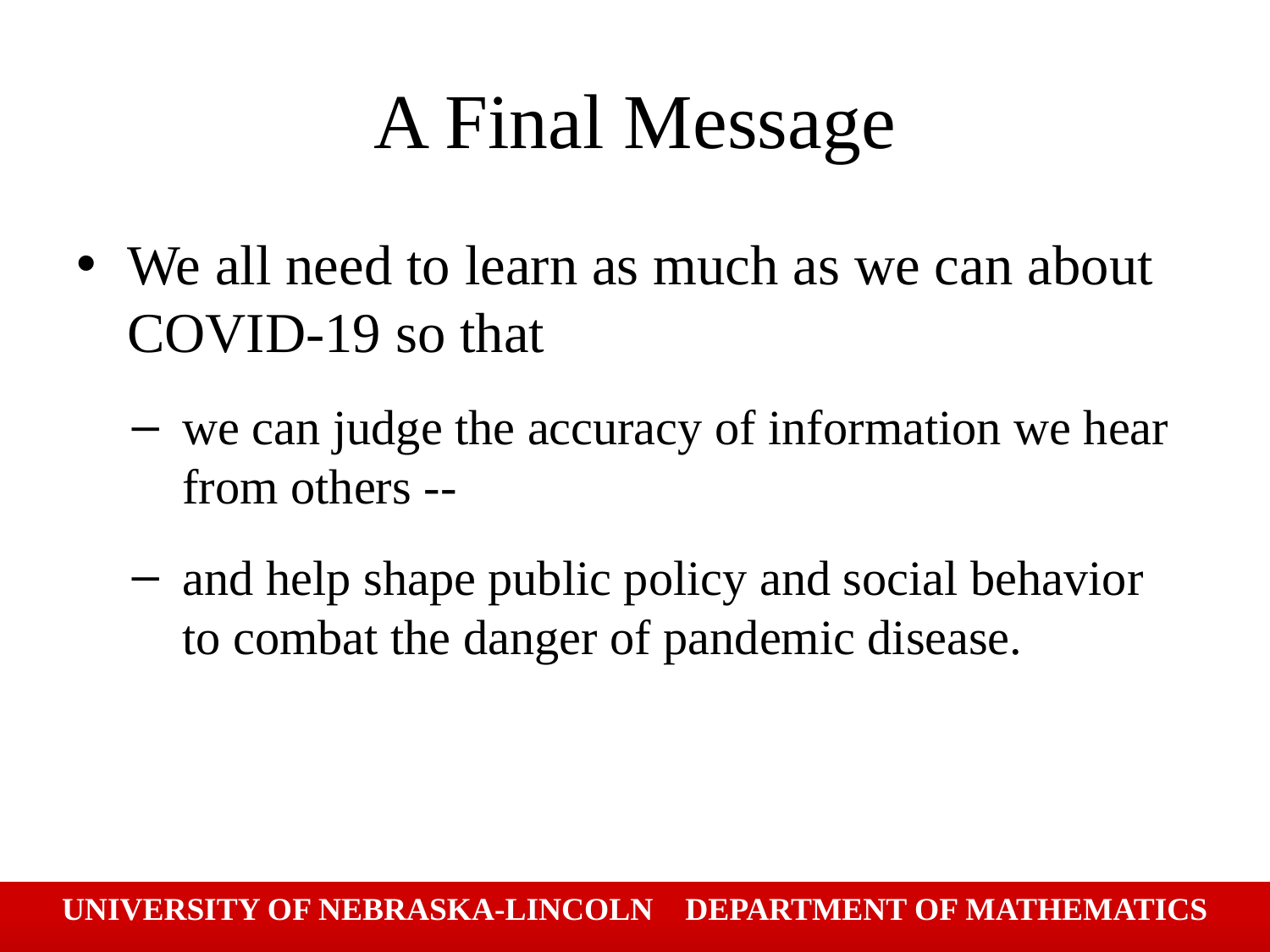

# A Final Message
We all need to learn as much as we can about COVID-19 so that
we can judge the accuracy of information we hear from others --
and help shape public policy and social behavior to combat the danger of pandemic disease.